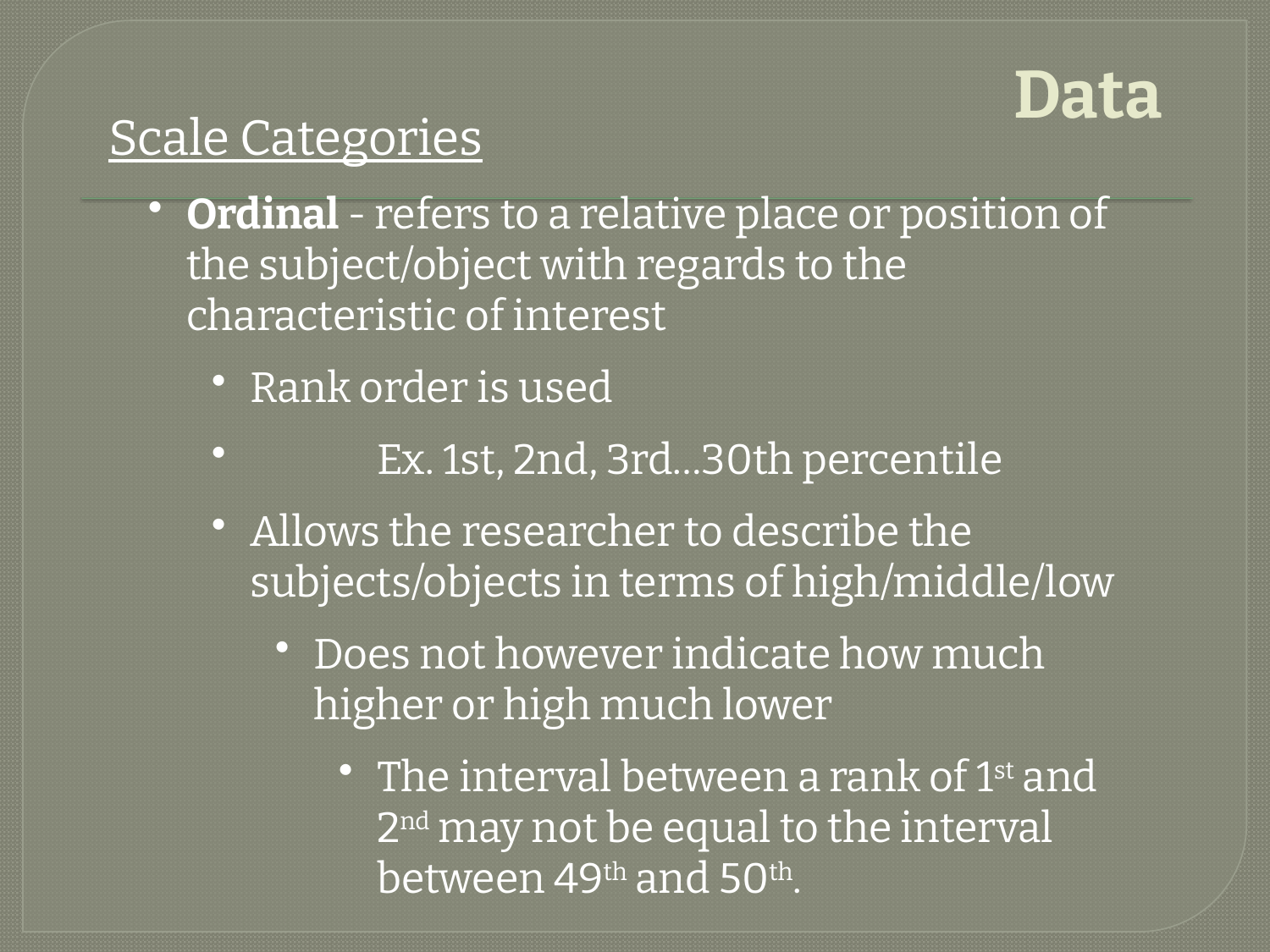

# Data
Scale Categories
Ordinal - refers to a relative place or position of the subject/object with regards to the characteristic of interest
Rank order is used
 	Ex. 1st, 2nd, 3rd…30th percentile
Allows the researcher to describe the subjects/objects in terms of high/middle/low
Does not however indicate how much higher or high much lower
The interval between a rank of 1st and 2nd may not be equal to the interval between 49th and 50th.